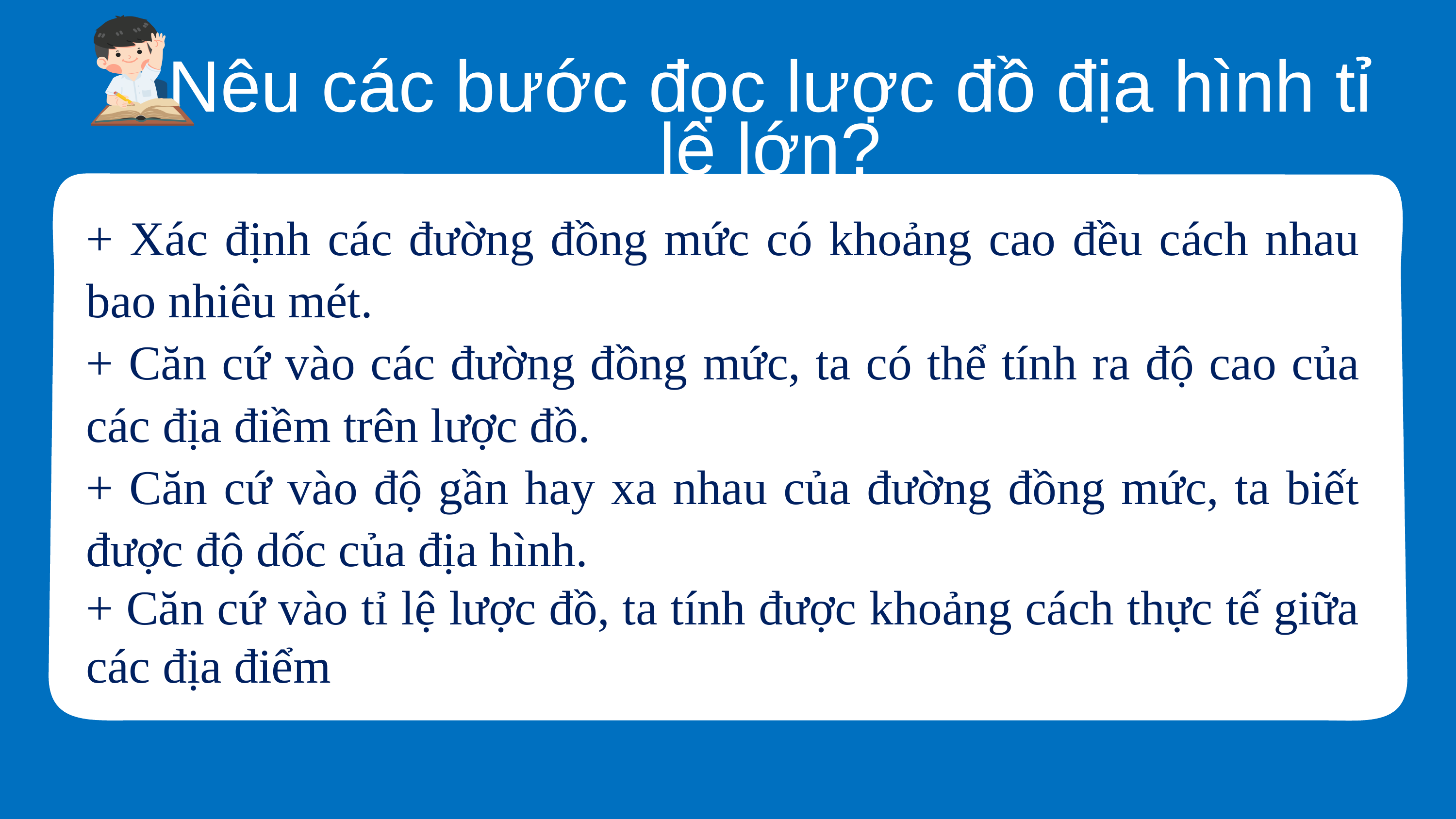

Nêu các bước đọc lược đồ địa hình tỉ lệ lớn?

+ Xác định các đường đồng mức có khoảng cao đều cách nhau bao nhiêu mét.
+ Căn cứ vào các đường đồng mức, ta có thể tính ra độ cao của các địa điềm trên lược đồ.
+ Căn cứ vào độ gần hay xa nhau của đường đồng mức, ta biết được độ dốc của địa hình.
+ Căn cứ vào tỉ lệ lược đồ, ta tính được khoảng cách thực tế giữa các địa điểm